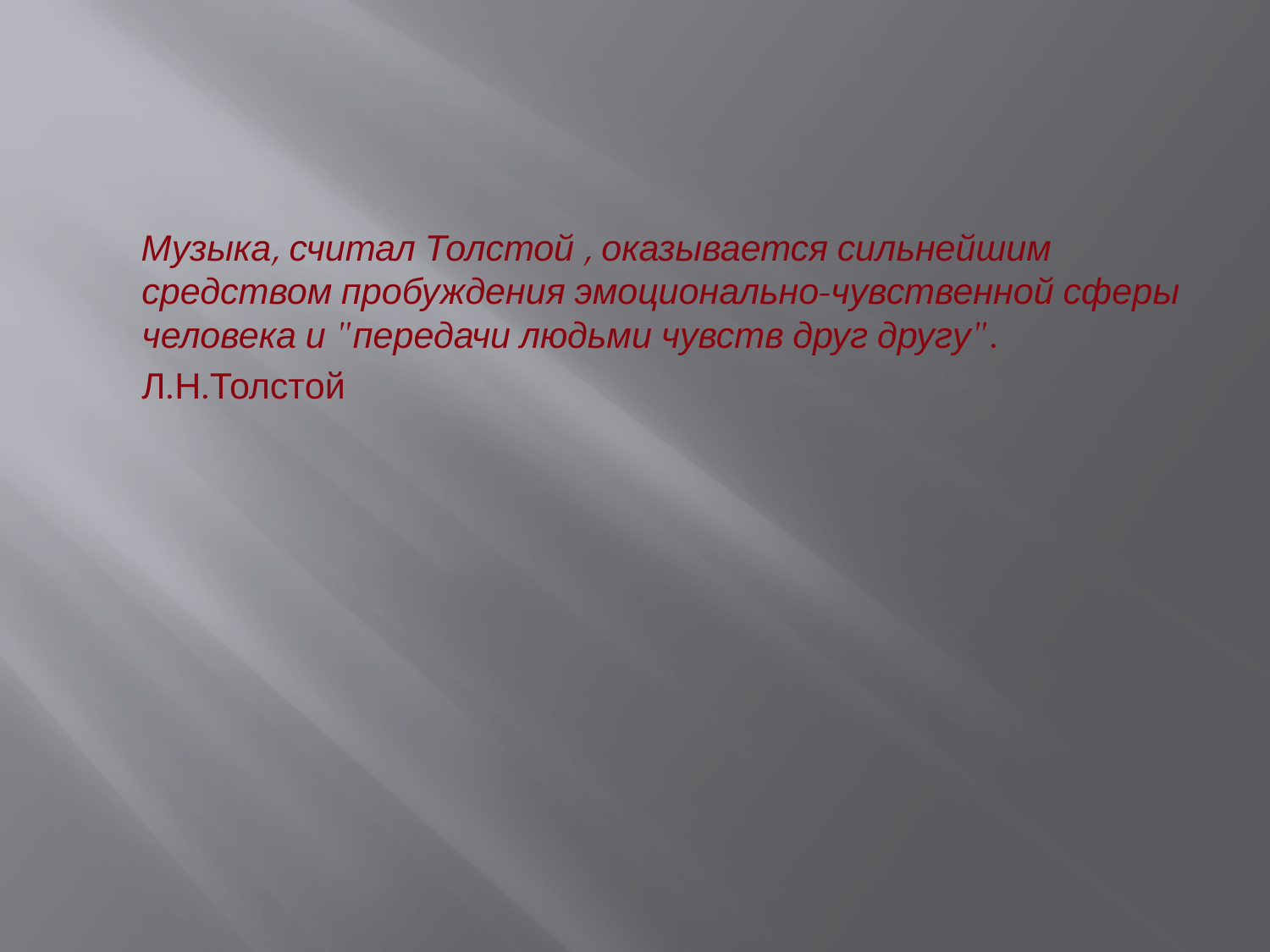

Музыка, считал Толстой , оказывается сильнейшим средством пробуждения эмоционально-чувственной сферы человека и "передачи людьми чувств друг другу".
							Л.Н.Толстой